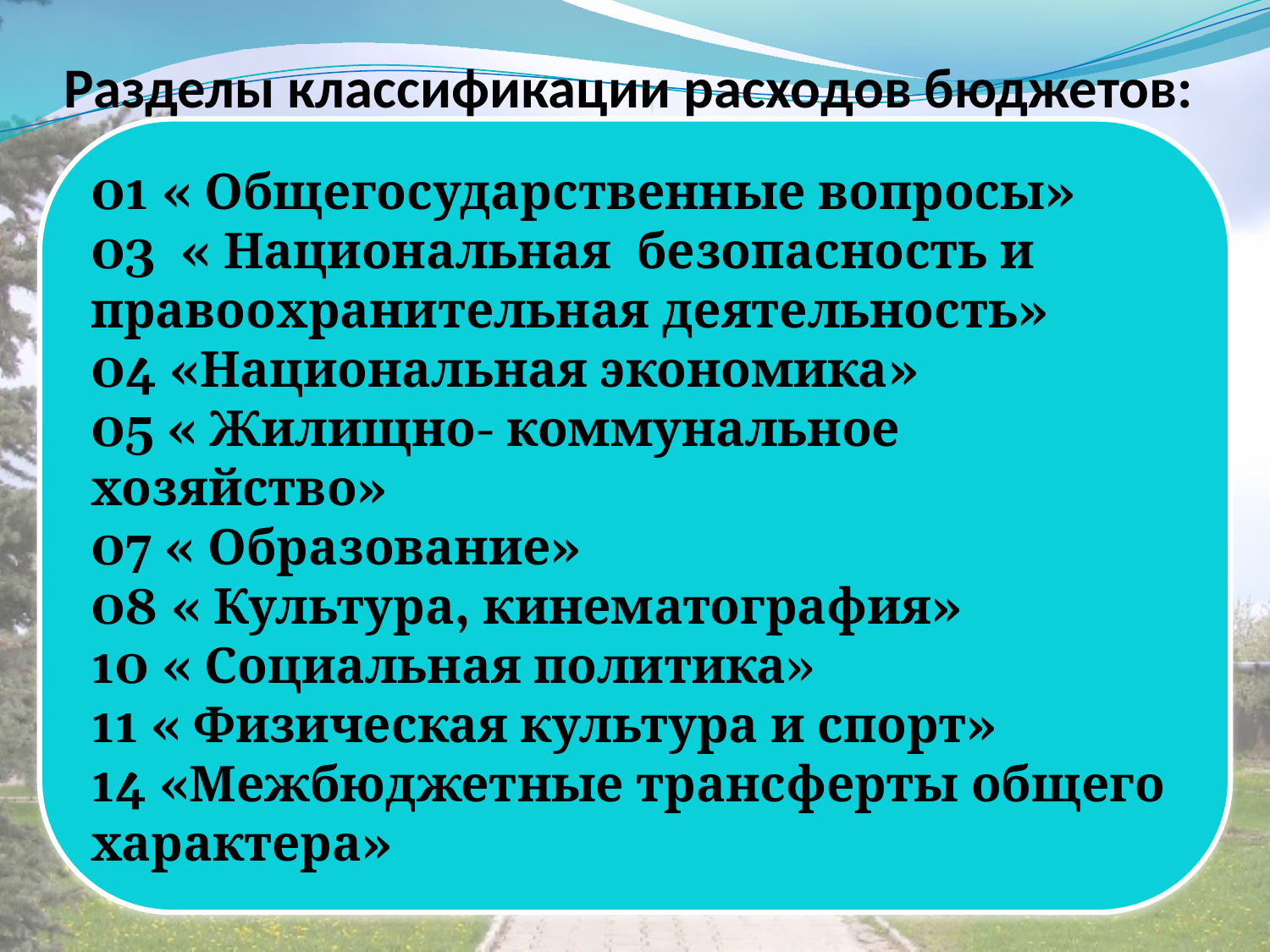

# Разделы классификации расходов бюджетов:
01 « Общегосударственные вопросы»
03  « Национальная  безопасность и правоохранительная деятельность»
04 «Национальная экономика»
05 « Жилищно- коммунальное хозяйство»
07 « Образование»
08 « Культура, кинематография»
10 « Социальная политика»
11 « Физическая культура и спорт»
14 «Межбюджетные трансферты общего  характера»